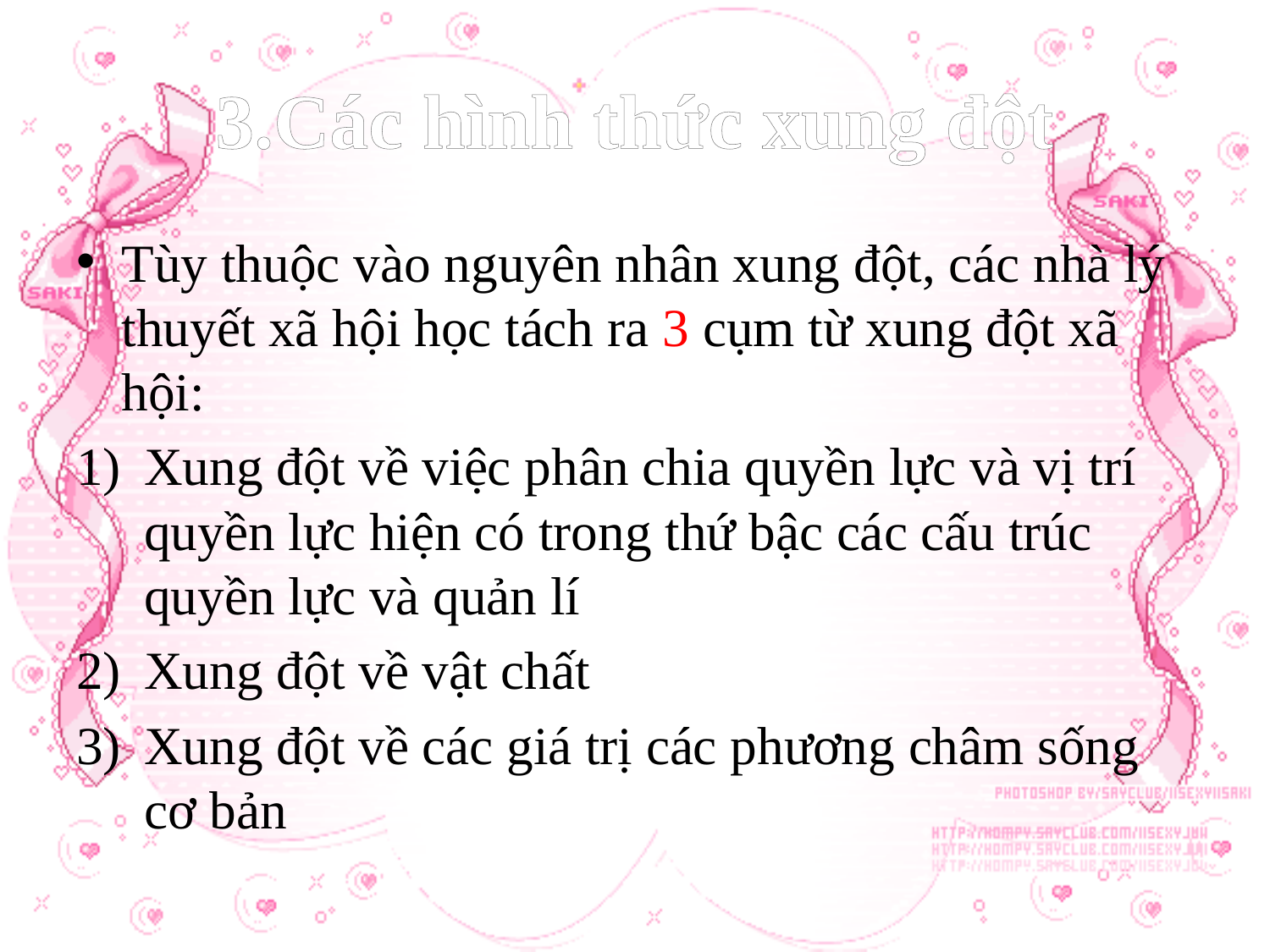

# 3.Các hình thức xung đột
Tùy thuộc vào nguyên nhân xung đột, các nhà lý thuyết xã hội học tách ra 3 cụm từ xung đột xã hội:
Xung đột về việc phân chia quyền lực và vị trí quyền lực hiện có trong thứ bậc các cấu trúc quyền lực và quản lí
Xung đột về vật chất
Xung đột về các giá trị các phương châm sống cơ bản